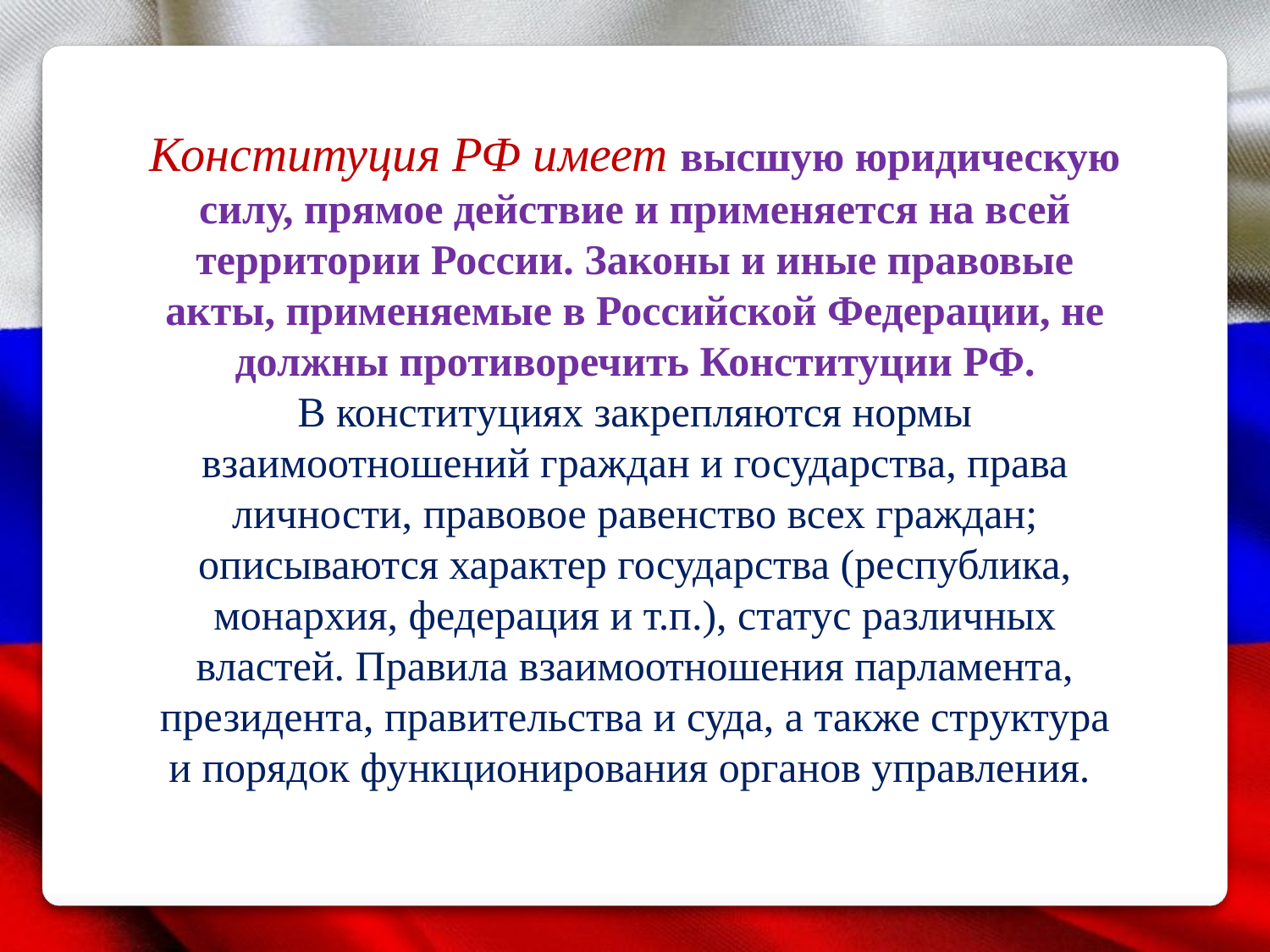

Конституция РФ имеет высшую юридическую силу, прямое действие и применяется на всей территории России. Законы и иные правовые акты, применяемые в Российской Федерации, не должны противоречить Конституции РФ.
В конституциях закрепляются нормы взаимоотношений граждан и государства, права личности, правовое равенство всех граждан; описываются характер государства (республика, монархия, федерация и т.п.), статус различных властей. Правила взаимоотношения парламента, президента, правительства и суда, а также структура и порядок функционирования органов управления.